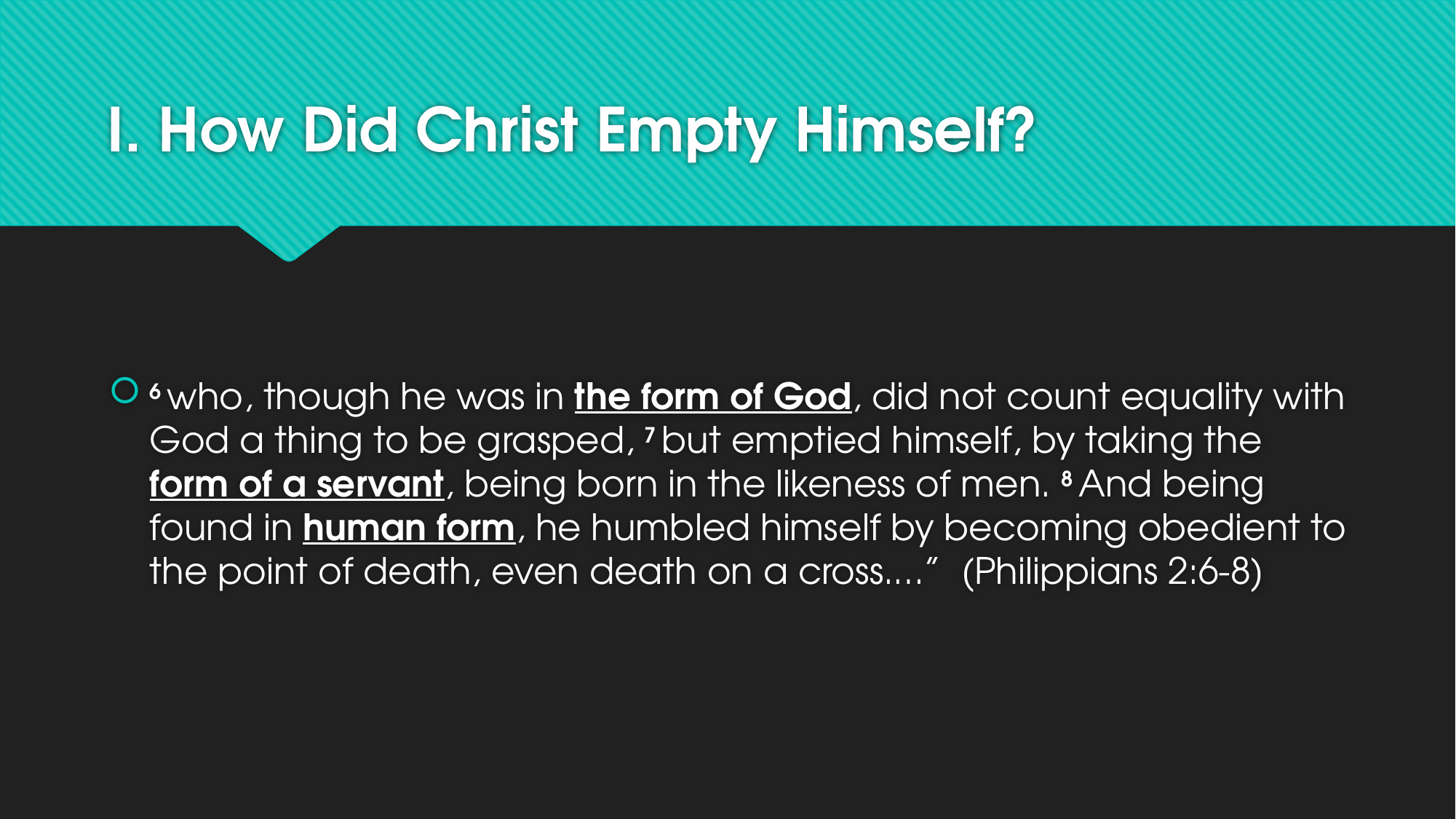

# I. How Did Christ Empty Himself?
6 who, though he was in the form of God, did not count equality with God a thing to be grasped, 7 but emptied himself, by taking the form of a servant, being born in the likeness of men. 8 And being found in human form, he humbled himself by becoming obedient to the point of death, even death on a cross.…”  (Philippians 2:6-8)